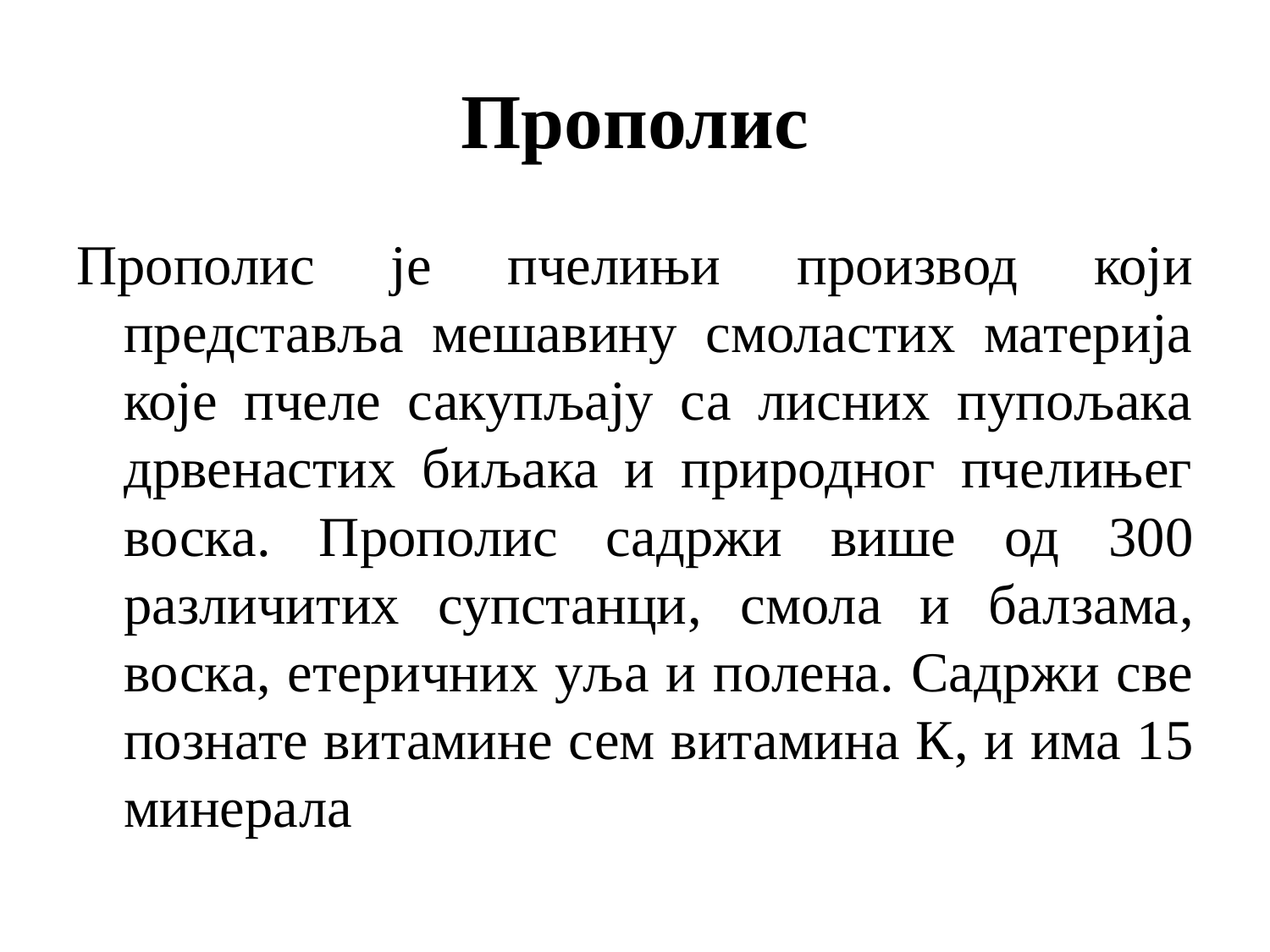

# Прополис
Прополис је пчелињи производ који представља мешавину смоластих материја које пчеле сакупљају са лисних пупољака дрвенастих биљака и природног пчелињег воска. Прополис садржи више од 300 различитих супстанци, смола и балзама, воска, етеричних уља и полена. Садржи све познате витамине сем витамина К, и има 15 минерала